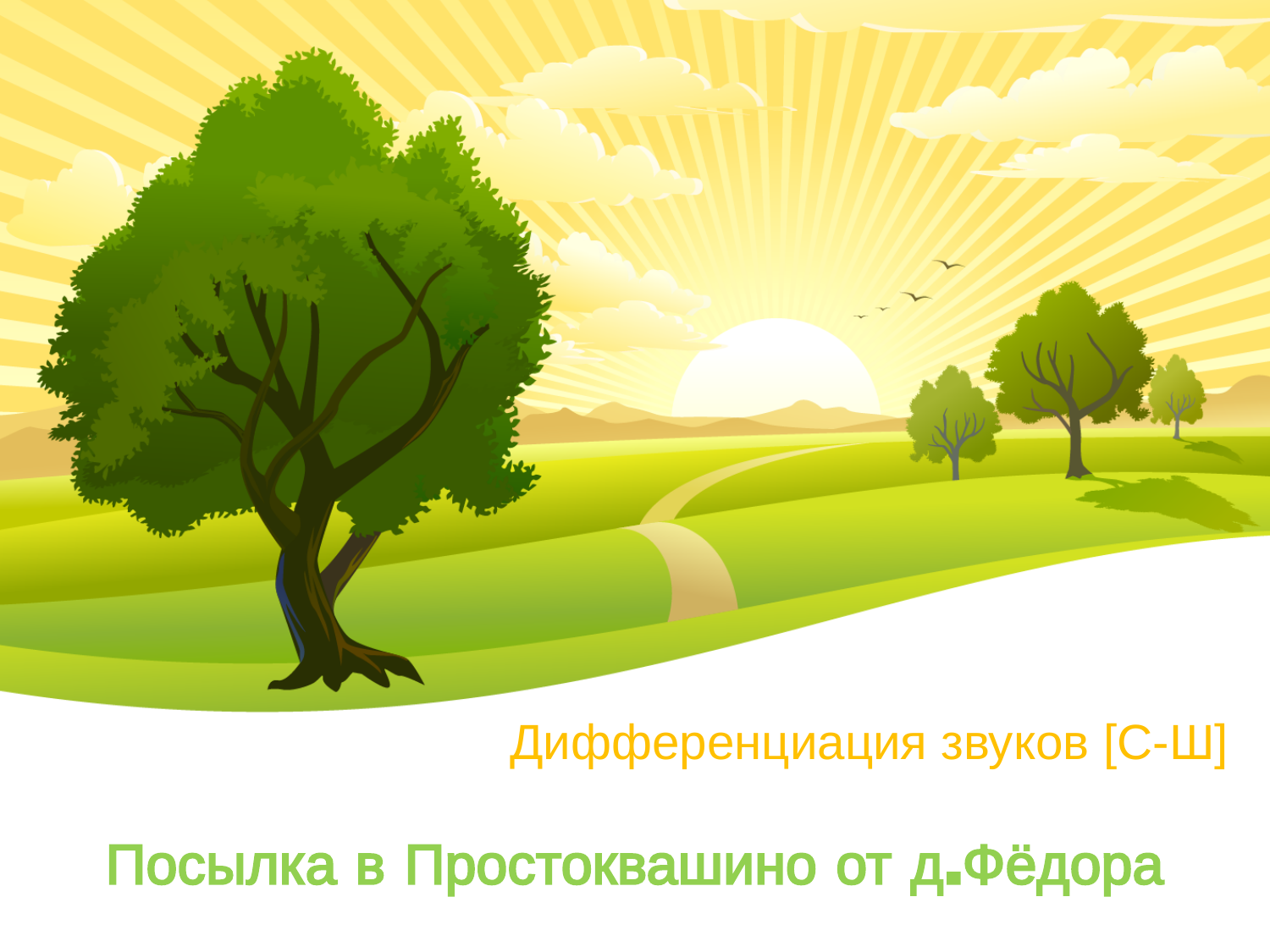

Дифференциация звуков [С-Ш]
# Посылка в Простоквашино от д.Фёдора